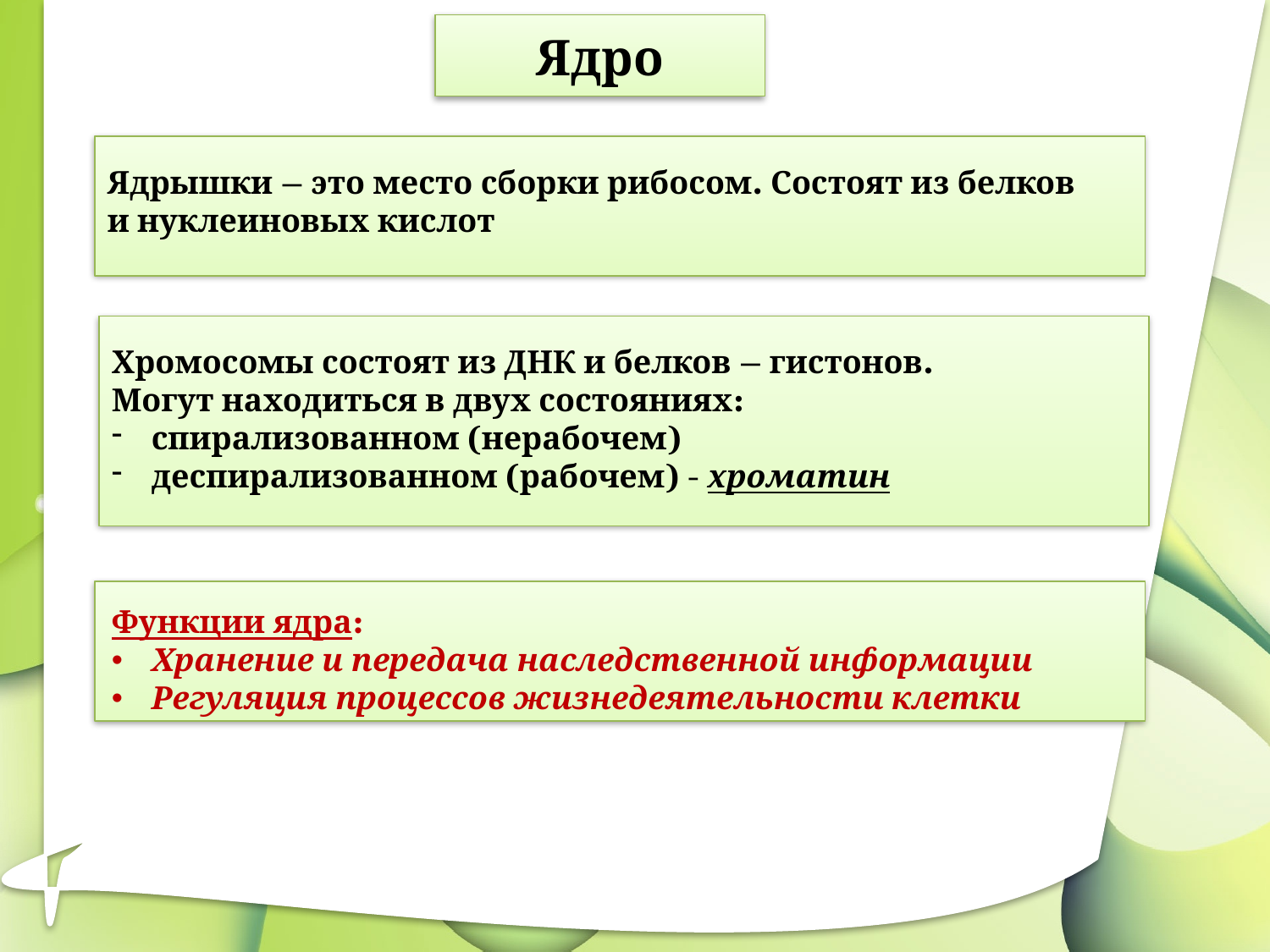

Ядро

Ядрышки – это место сборки рибосом. Состоят из белков и нуклеиновых кислот

Хромосомы состоят из ДНК и белков – гистонов.
Могут находиться в двух состояниях:
спирализованном (нерабочем)
деспирализованном (рабочем) - хроматин

Функции ядра:
Хранение и передача наследственной информации
Регуляция процессов жизнедеятельности клетки